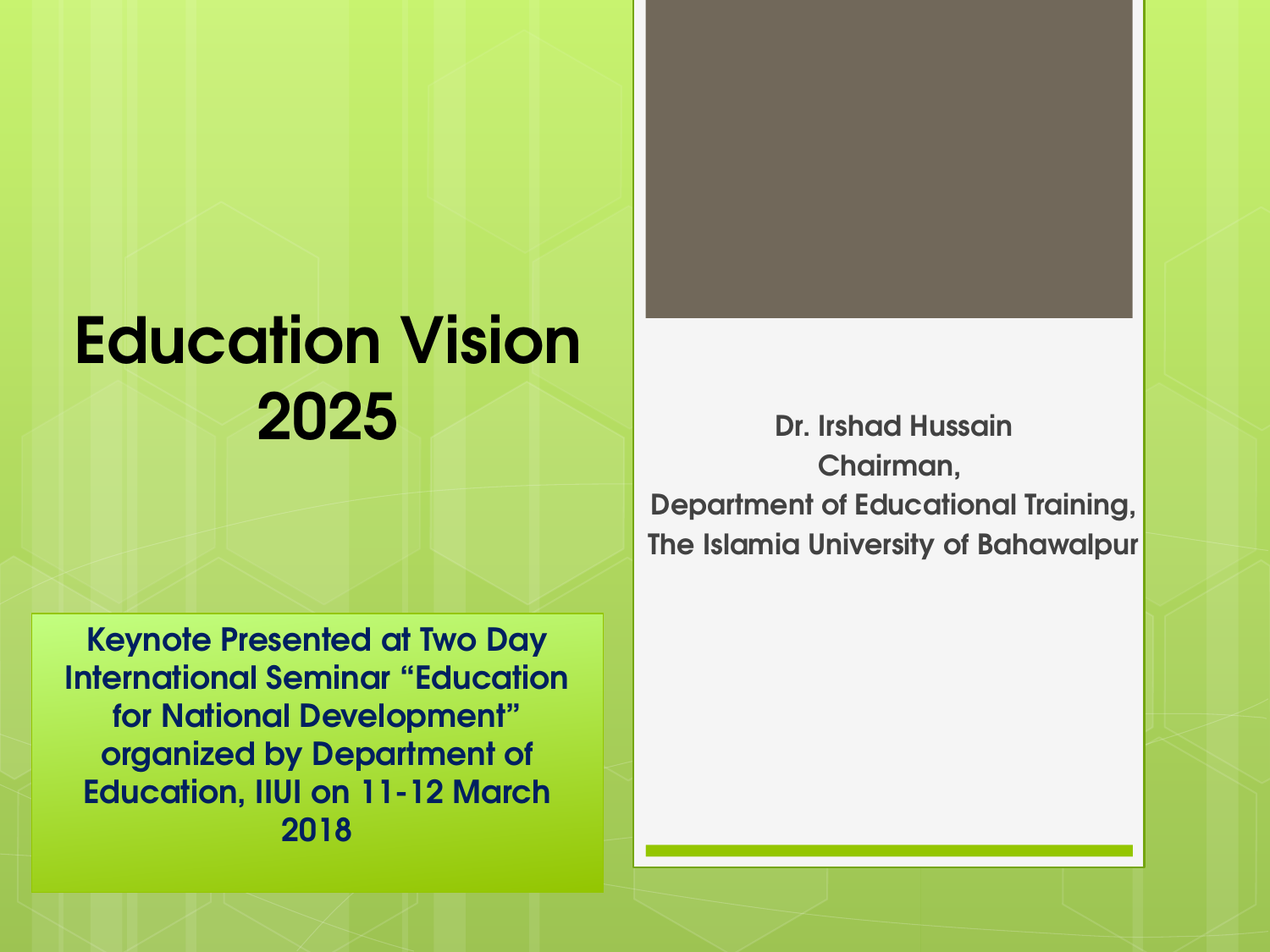

# Education Vision 2025
Dr. Irshad Hussain
Chairman,
Department of Educational Training,
The Islamia University of Bahawalpur
Keynote Presented at Two Day International Seminar “Education for National Development” organized by Department of Education, IIUI on 11-12 March 2018